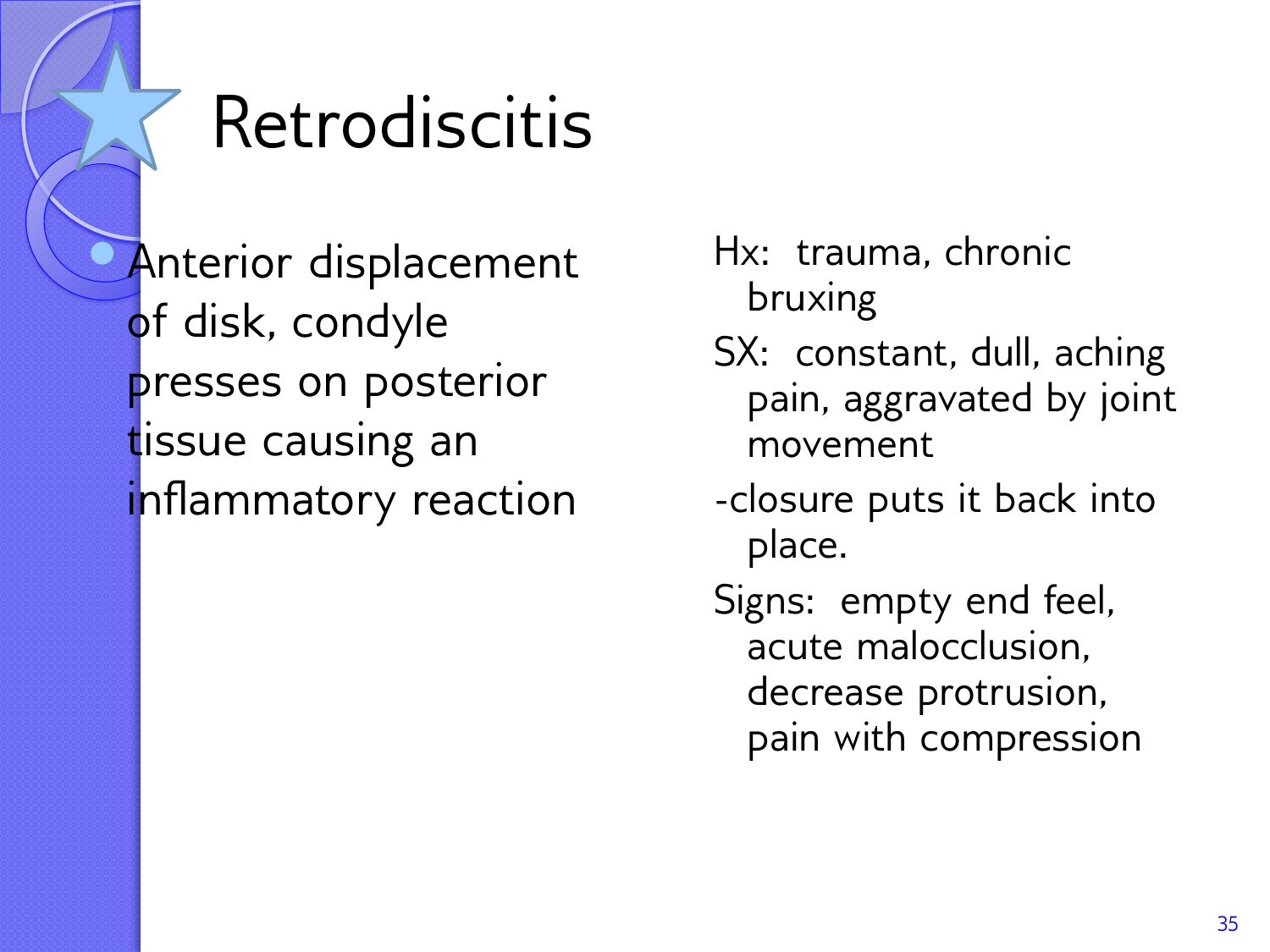

# Retrodiscitis

Anterior displacement of disk, condyle presses on posterior tissue causing an inflammatory reaction
Hx:  trauma, chronic bruxing
SX:  constant, dull, aching pain, aggravated by joint movement
-closure puts it back into place.
Signs:  empty end feel, acute malocclusion, decrease protrusion, pain with compression

35